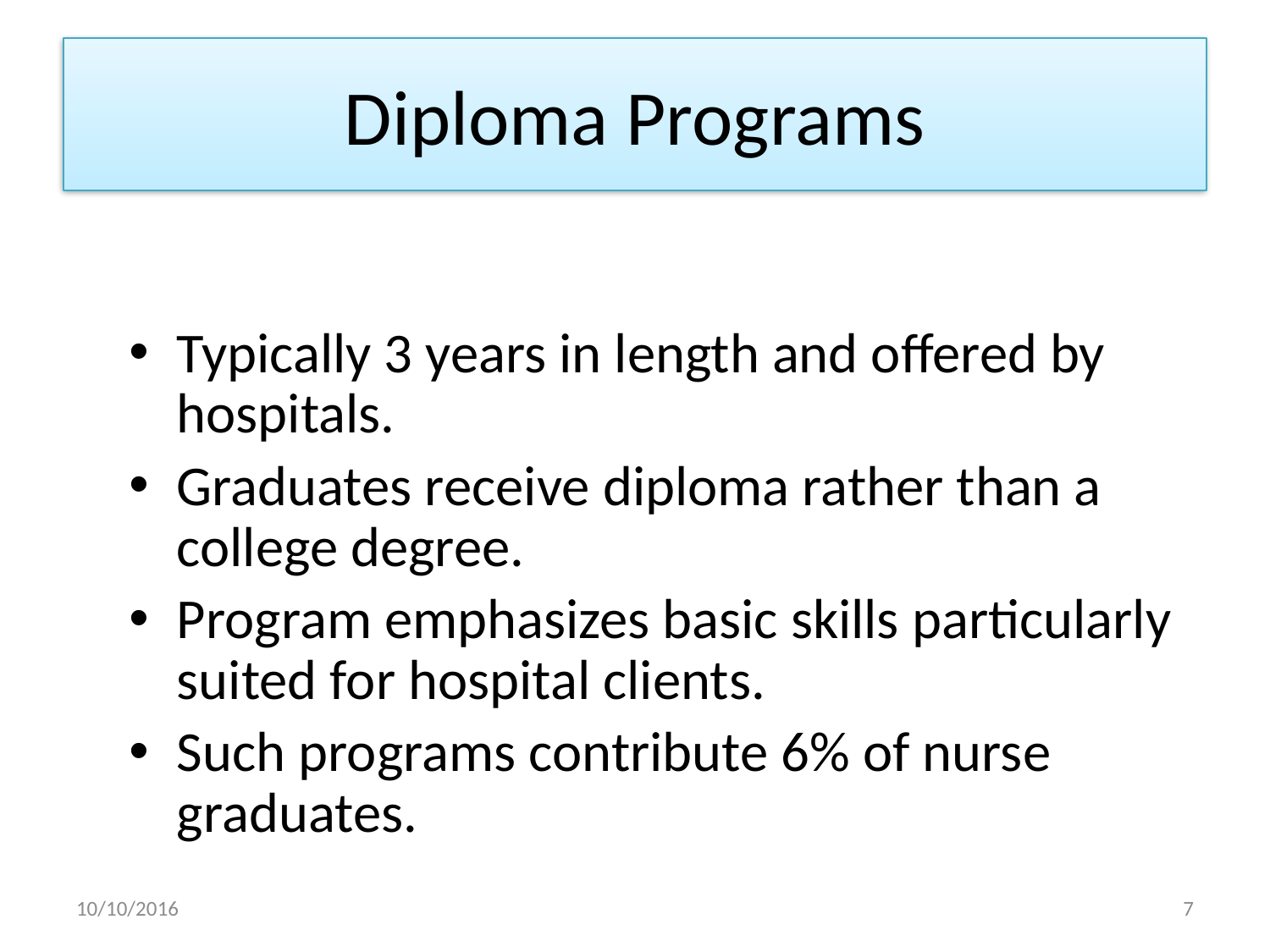

# Diploma Programs
Typically 3 years in length and offered by hospitals.
Graduates receive diploma rather than a college degree.
Program emphasizes basic skills particularly suited for hospital clients.
Such programs contribute 6% of nurse graduates.
10/10/2016
7